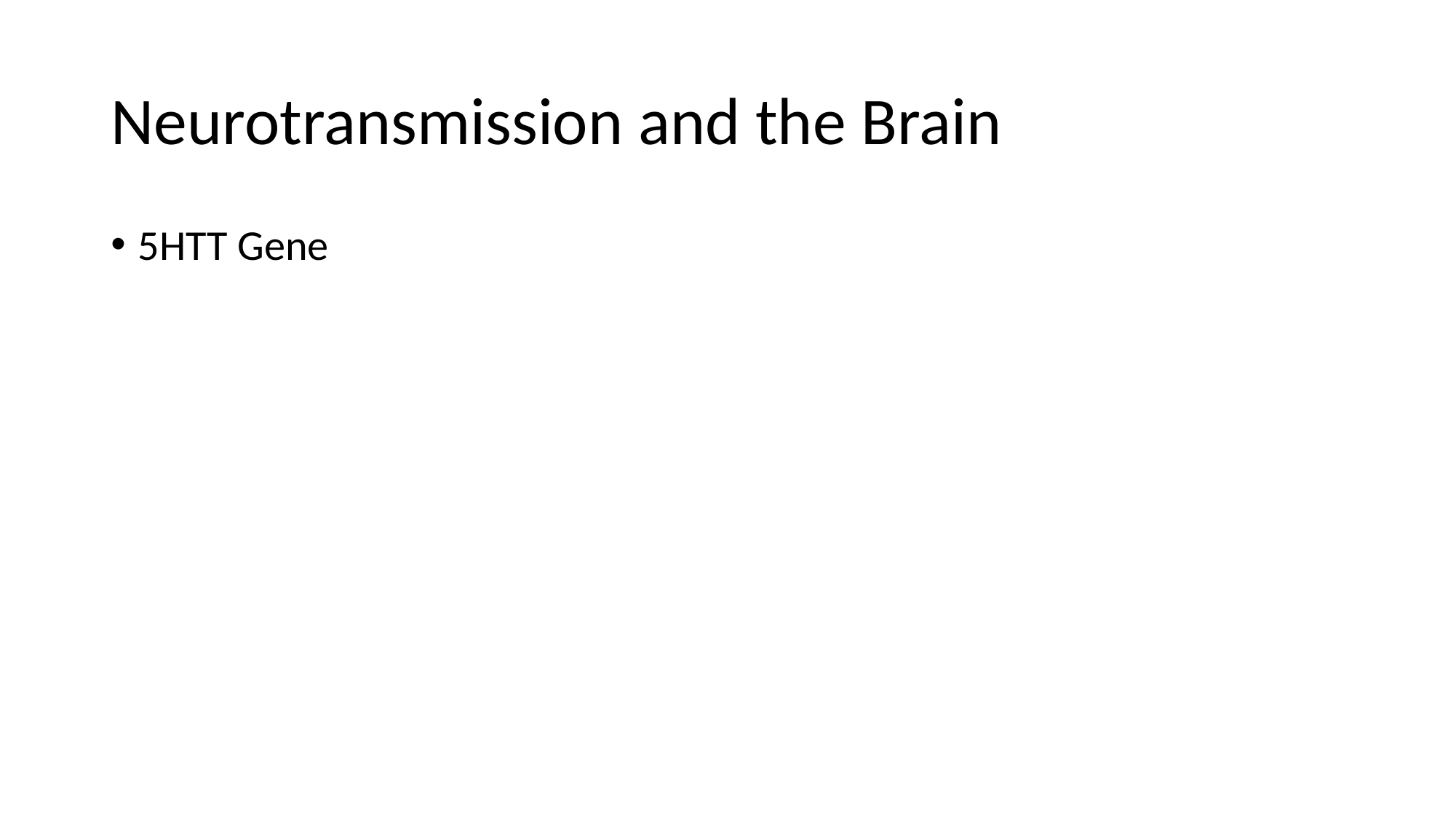

# Neurotransmission and the Brain
5HTT Gene